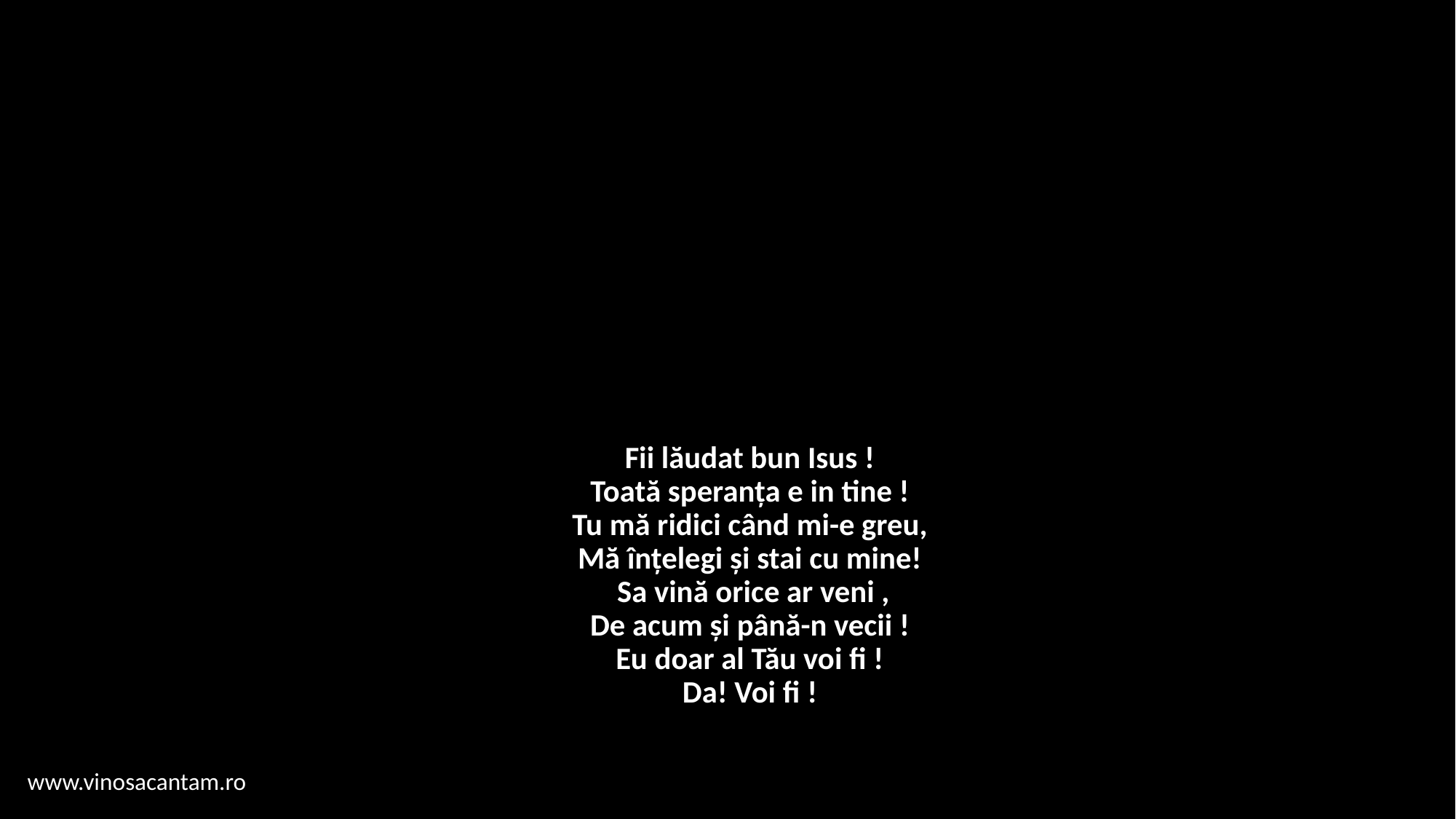

# Fii lăudat bun Isus ! Toată speranța e in tine ! Tu mă ridici când mi-e greu, Mă înțelegi și stai cu mine! Sa vină orice ar veni , De acum și până-n vecii ! Eu doar al Tău voi fi ! Da! Voi fi !
www.vinosacantam.ro